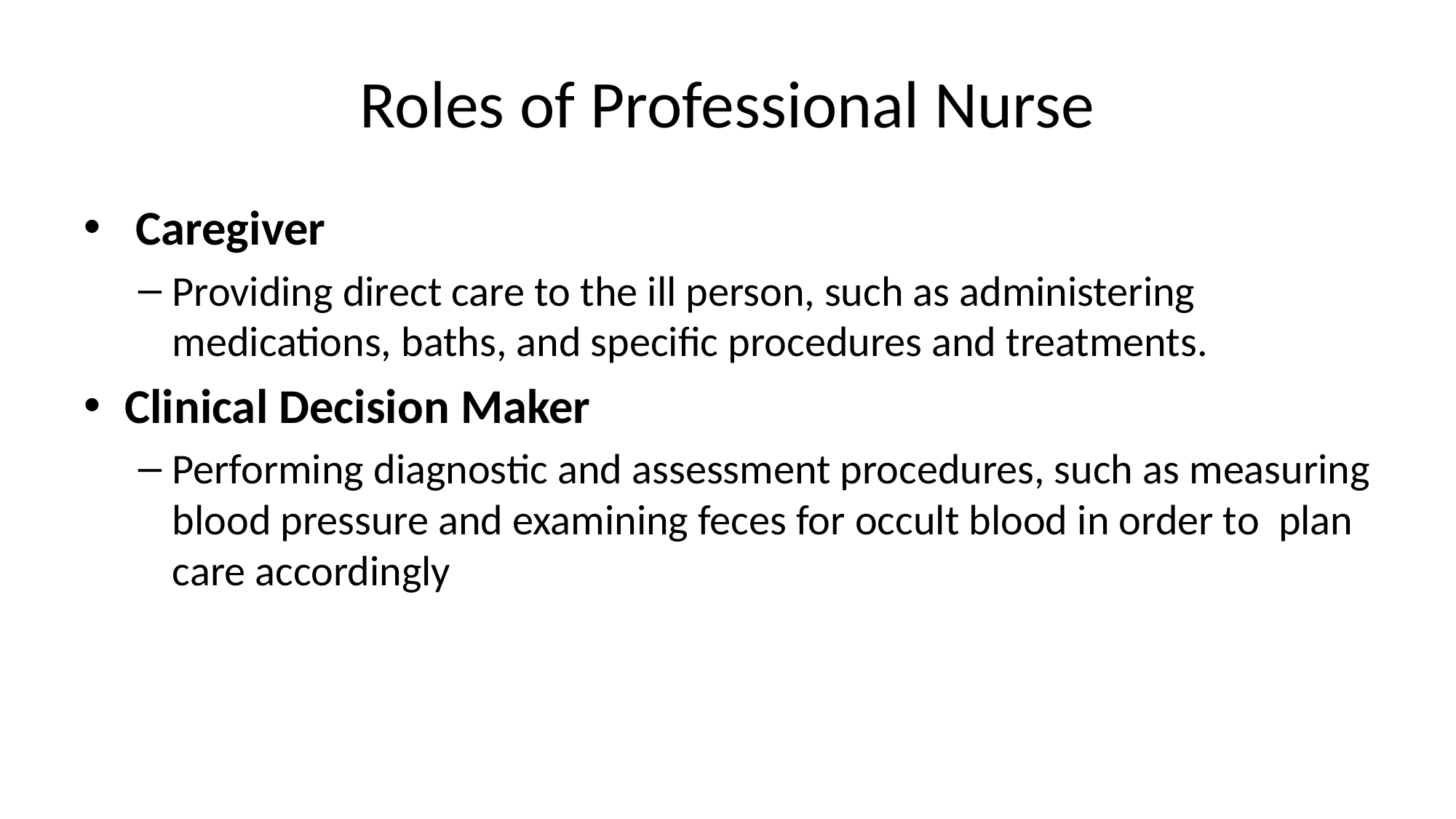

# Roles of Professional Nurse
 Caregiver
Providing direct care to the ill person, such as administering medications, baths, and specific procedures and treatments.
Clinical Decision Maker
Performing diagnostic and assessment procedures, such as measuring blood pressure and examining feces for occult blood in order to  plan care accordingly